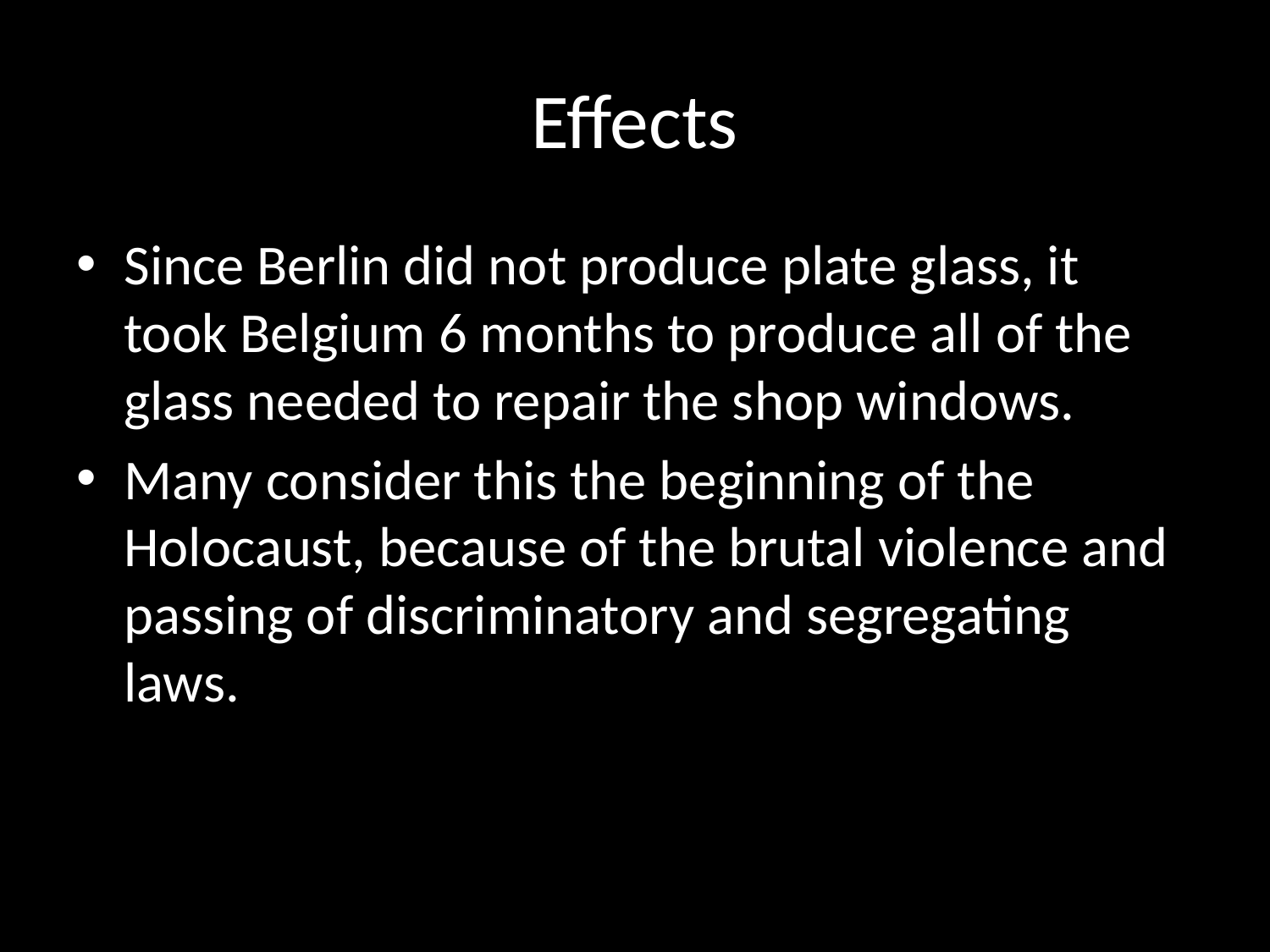

# Effects
Since Berlin did not produce plate glass, it took Belgium 6 months to produce all of the glass needed to repair the shop windows.
Many consider this the beginning of the Holocaust, because of the brutal violence and passing of discriminatory and segregating  laws.